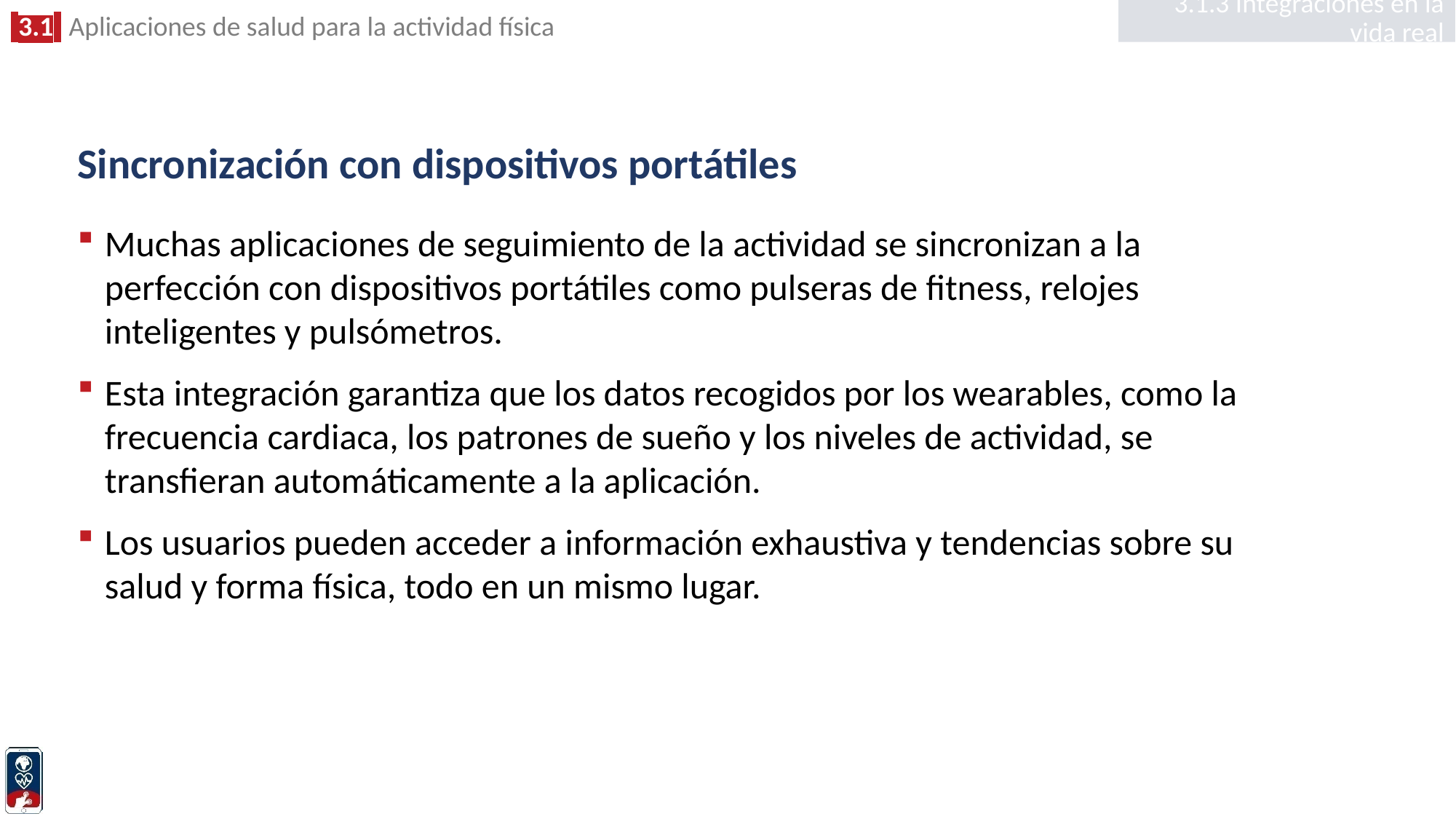

3.1.3 Integraciones en la vida real
# Sincronización con dispositivos portátiles
Muchas aplicaciones de seguimiento de la actividad se sincronizan a la perfección con dispositivos portátiles como pulseras de fitness, relojes inteligentes y pulsómetros.
Esta integración garantiza que los datos recogidos por los wearables, como la frecuencia cardiaca, los patrones de sueño y los niveles de actividad, se transfieran automáticamente a la aplicación.
Los usuarios pueden acceder a información exhaustiva y tendencias sobre su salud y forma física, todo en un mismo lugar.